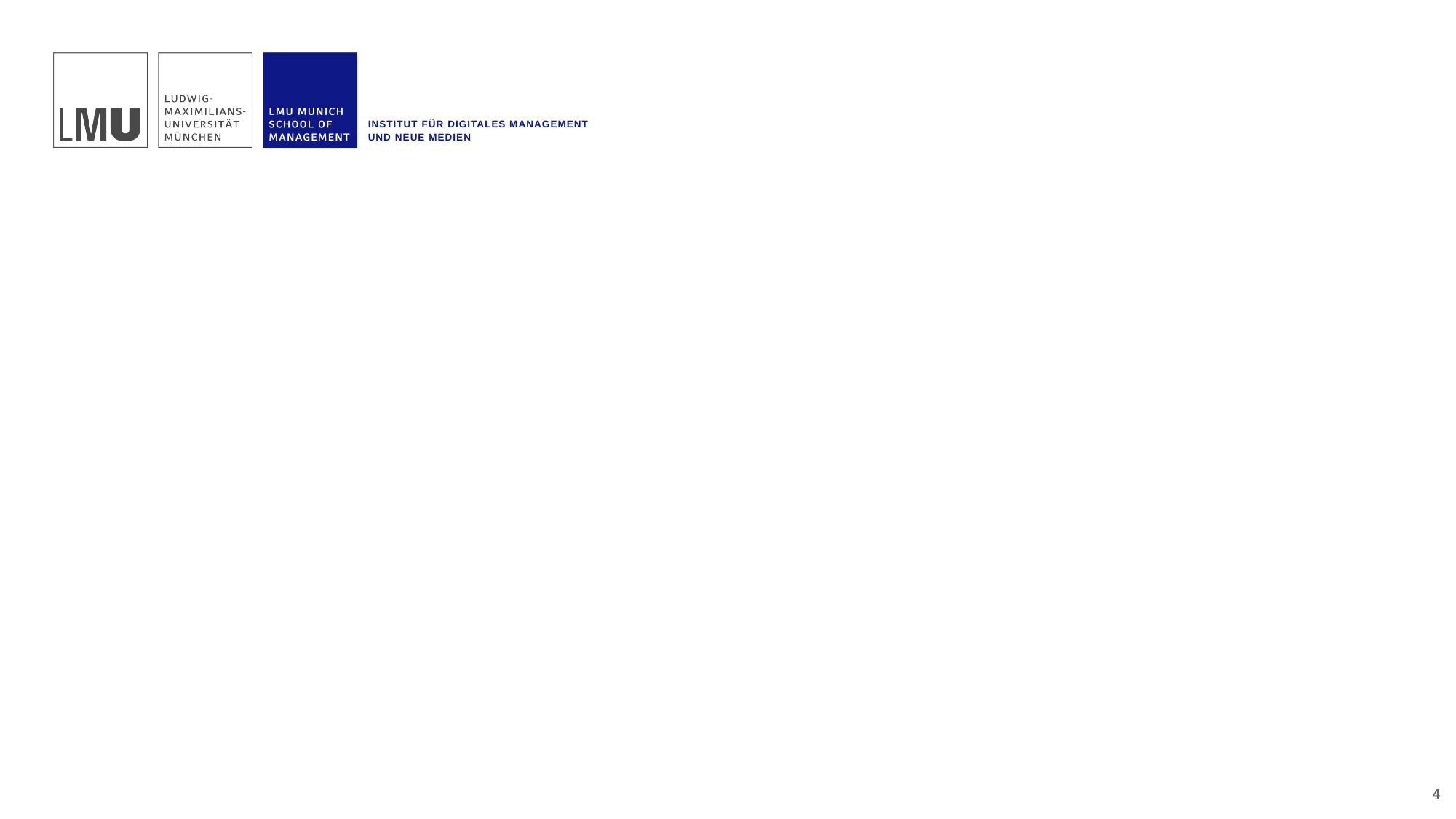

Institut für Digitales Management und Neue Medien

Präsentationstitel mit Bildplatzhalter
Zeile 2 des Titels

Titel der Veranstaltung
Ort und Anlass

4